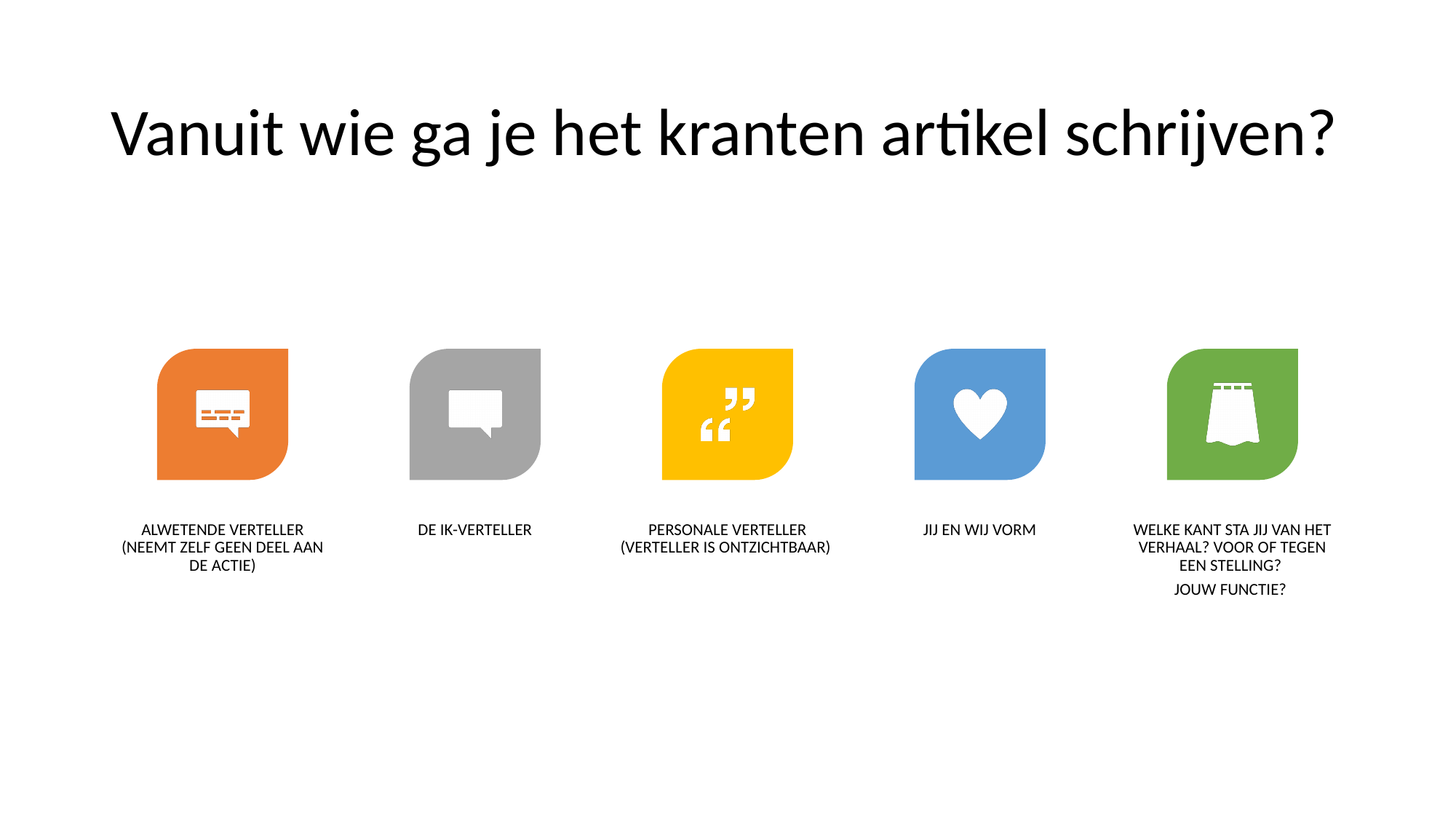

# Vanuit wie ga je het kranten artikel schrijven?
Alwetende verteller (neemt zelf geen deel aan de actie)
De ik-verteller
Personale verteller (verteller is ontzichtbaar)
Jij en wij vorm
Welke kant sta jij van het verhaal? Voor of tegen een stelling?
Jouw functie?